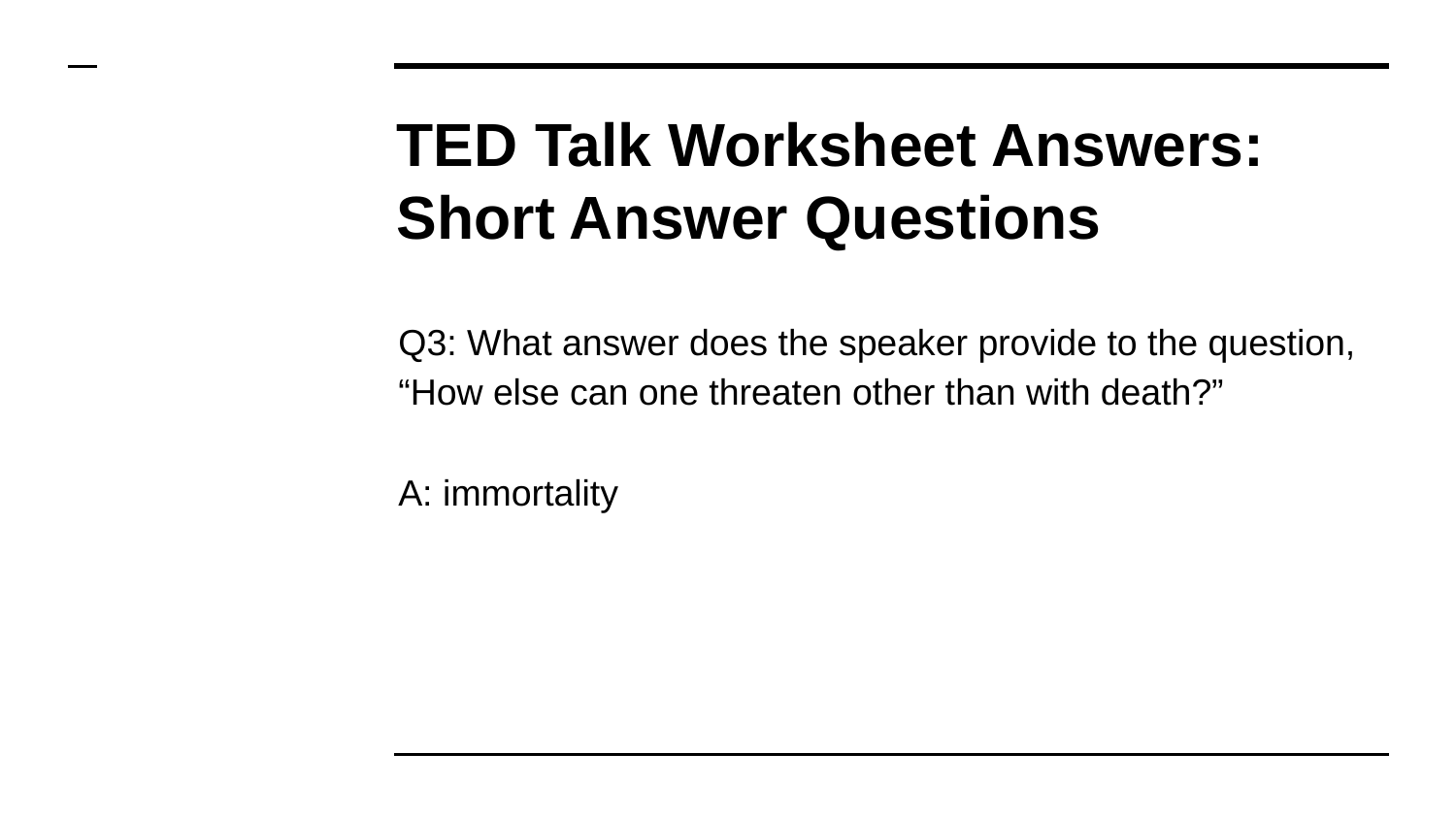

# TED Talk Worksheet Answers: Short Answer Questions

Q3: What answer does the speaker provide to the question, “How else can one threaten other than with death?”

A: immortality